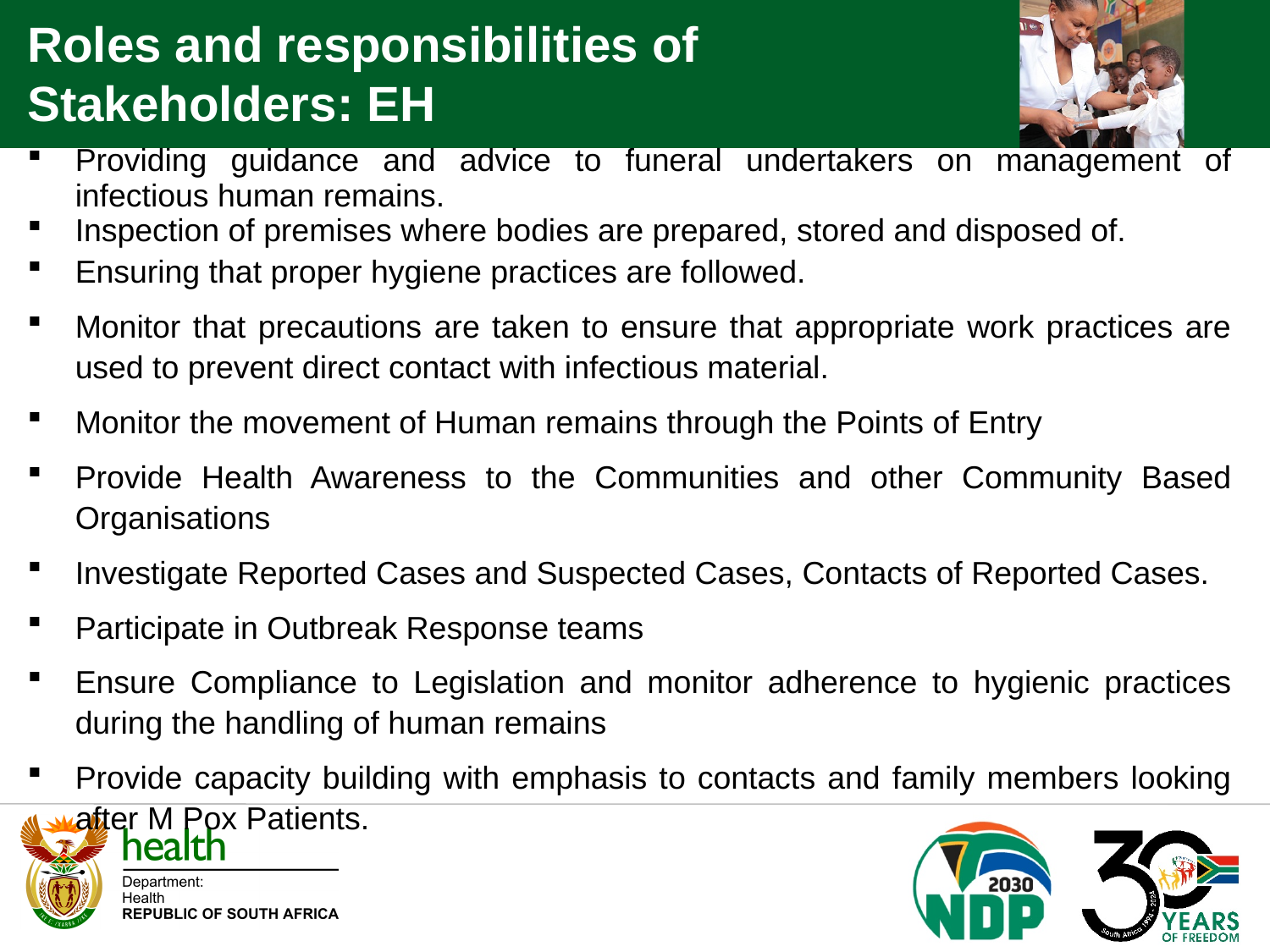

Roles and responsibilities of Stakeholders: EH
Providing guidance and advice to funeral undertakers on management of infectious human remains.
Inspection of premises where bodies are prepared, stored and disposed of.
Ensuring that proper hygiene practices are followed.
Monitor that precautions are taken to ensure that appropriate work practices are used to prevent direct contact with infectious material.
Monitor the movement of Human remains through the Points of Entry
Provide Health Awareness to the Communities and other Community Based Organisations
Investigate Reported Cases and Suspected Cases, Contacts of Reported Cases.
Participate in Outbreak Response teams
Ensure Compliance to Legislation and monitor adherence to hygienic practices during the handling of human remains
Provide capacity building with emphasis to contacts and family members looking after M Pox Patients.